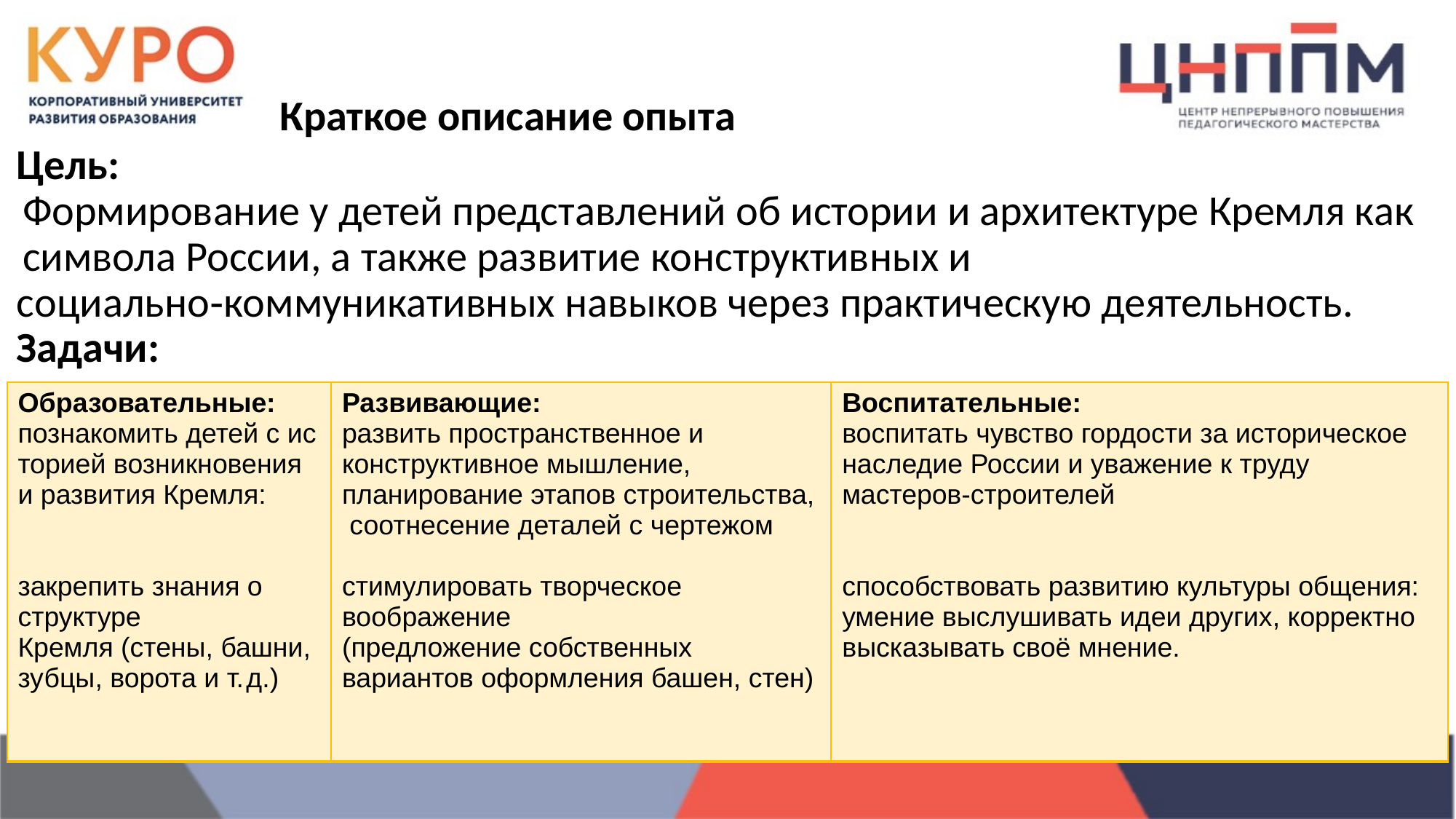

# Краткое описание опыта
Цель: Формирование у детей представлений об истории и архитектуре Кремля как символа России, а также развитие конструктивных и
социально‑коммуникативных навыков через практическую деятельность.
Задачи:
| Образовательные: познакомить детей с историей возникновения и развития Кремля: закрепить знания о  структуре  Кремля (стены, башни, зубцы, ворота и т. д.) | Развивающие: развить пространственное и конструктивное мышление, планирование этапов строительства, соотнесение деталей с чертежом стимулировать творческое  воображение  (предложение собственных  вариантов оформления башен, стен) | Воспитательные: воспитать чувство гордости за историческое  наследие России и уважение к труду  мастеров‑строителей способствовать развитию культуры общения: умение выслушивать идеи других, корректно высказывать своё мнение. |
| --- | --- | --- |